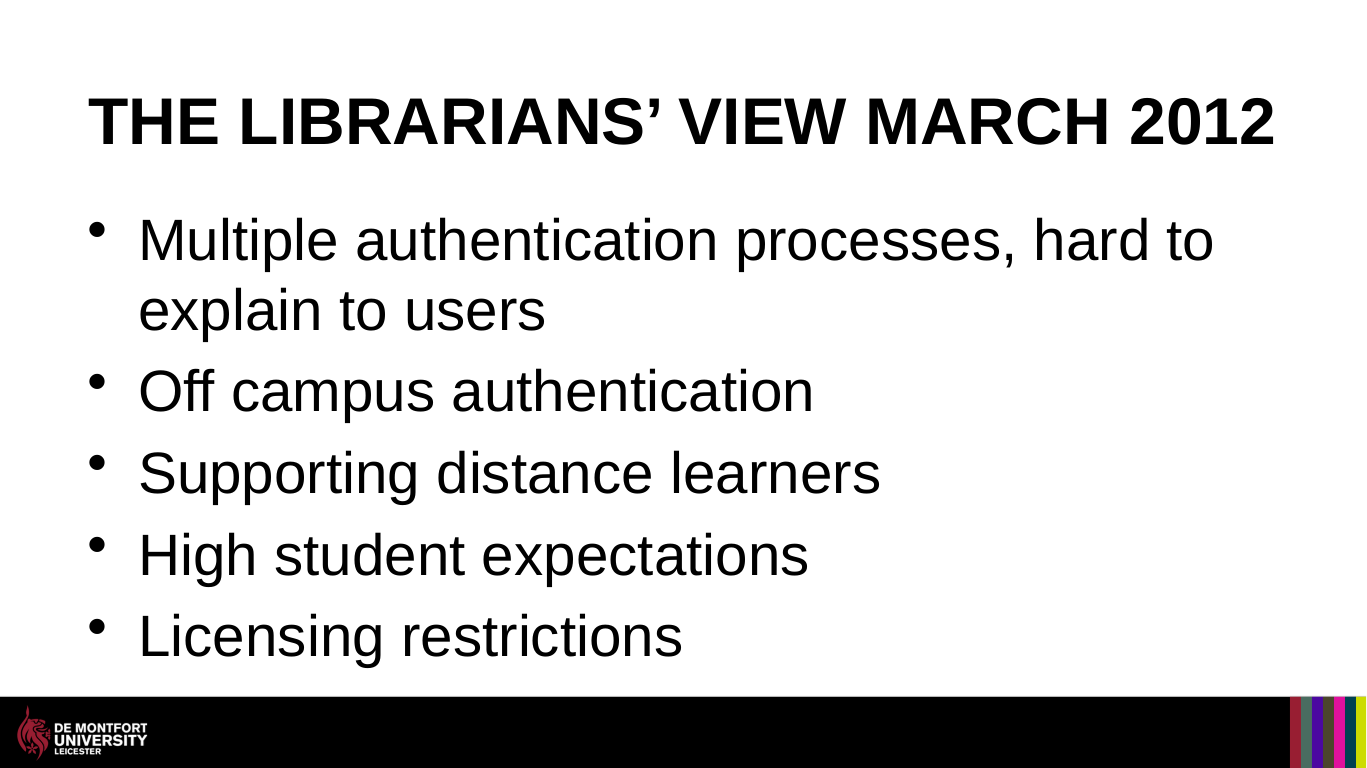

# The librarians’ view March 2012
Multiple authentication processes, hard to explain to users
Off campus authentication
Supporting distance learners
High student expectations
Licensing restrictions